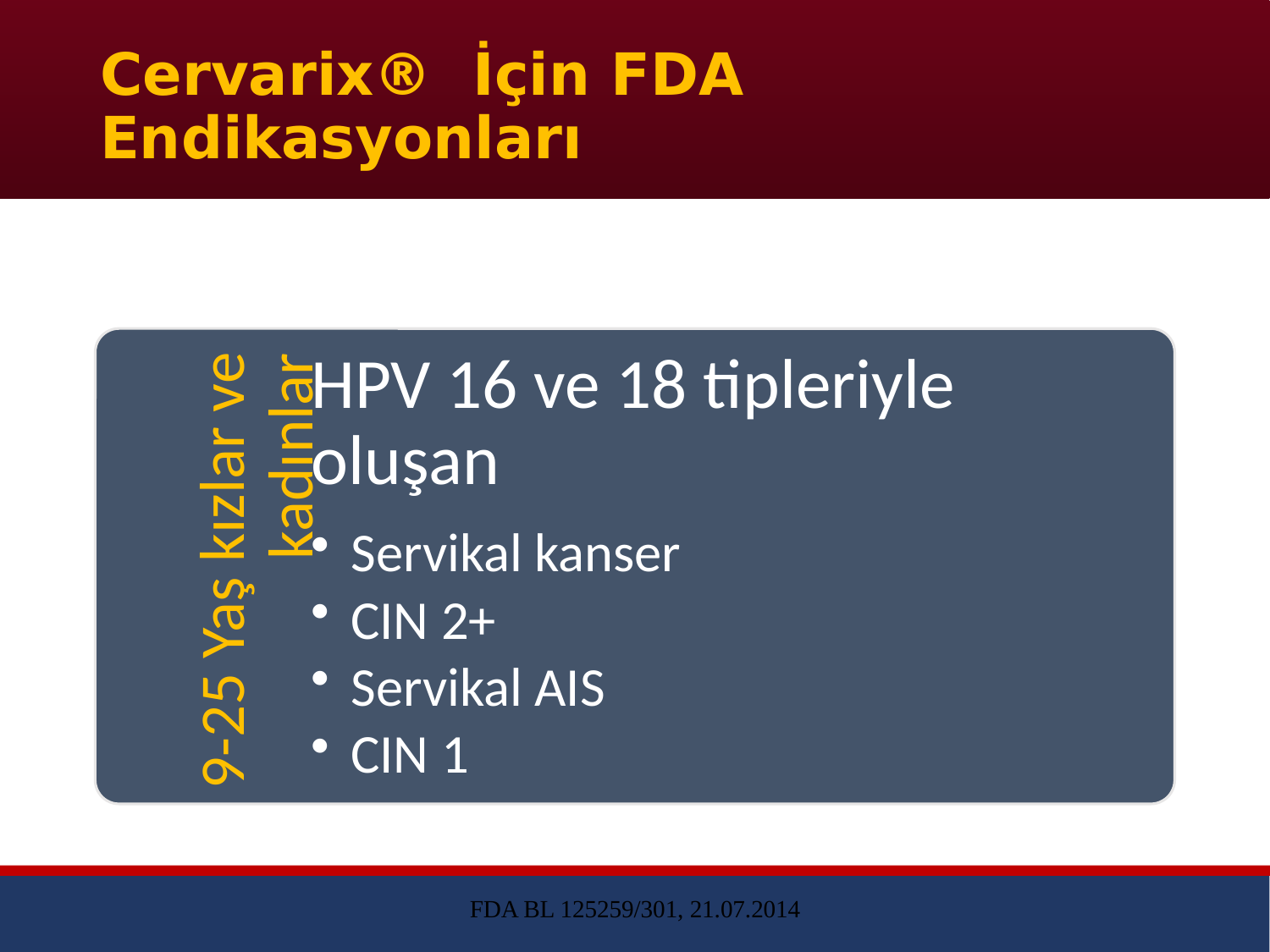

# Cervarix®  İçin FDA Endikasyonları
9-25 Yaş kızlar ve kadınlar
HPV 16 ve 18 tipleriyle oluşan
Servikal kanser
CIN 2+
Servikal AIS
CIN 1
FDA BL 125259/301, 21.07.2014